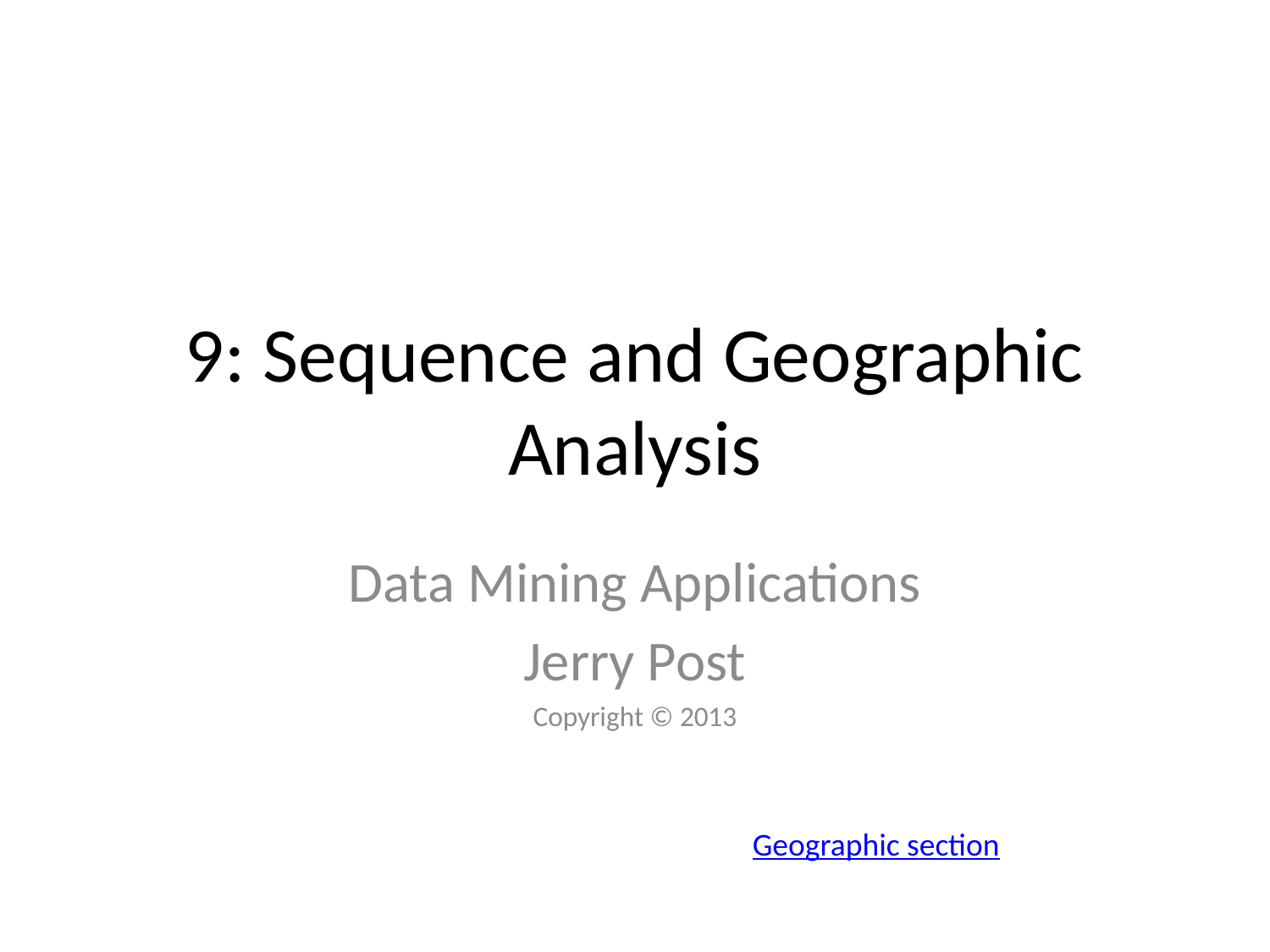

# 9: Sequence and Geographic Analysis
Data Mining Applications
Jerry Post
Copyright © 2013
Geographic section